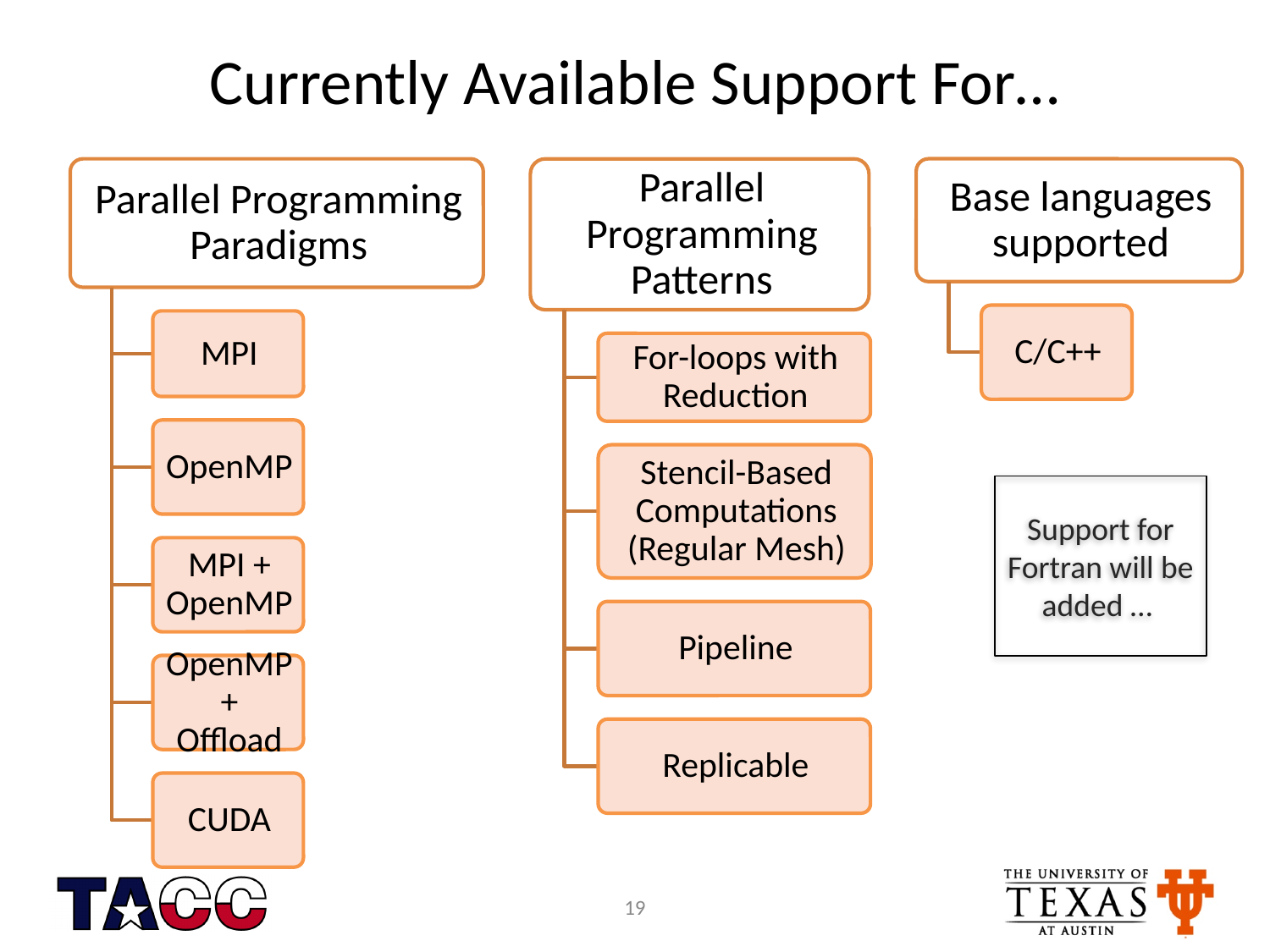

# Currently Available Support For…
Parallel Programming Paradigms
MPI
OpenMP
MPI + OpenMP
OpenMP + Offload
CUDA
Parallel Programming Patterns
For-loops with Reduction
Stencil-Based Computations (Regular Mesh)
Pipeline
Replicable
Base languages supported
C/C++
Support for Fortran will be added …
19